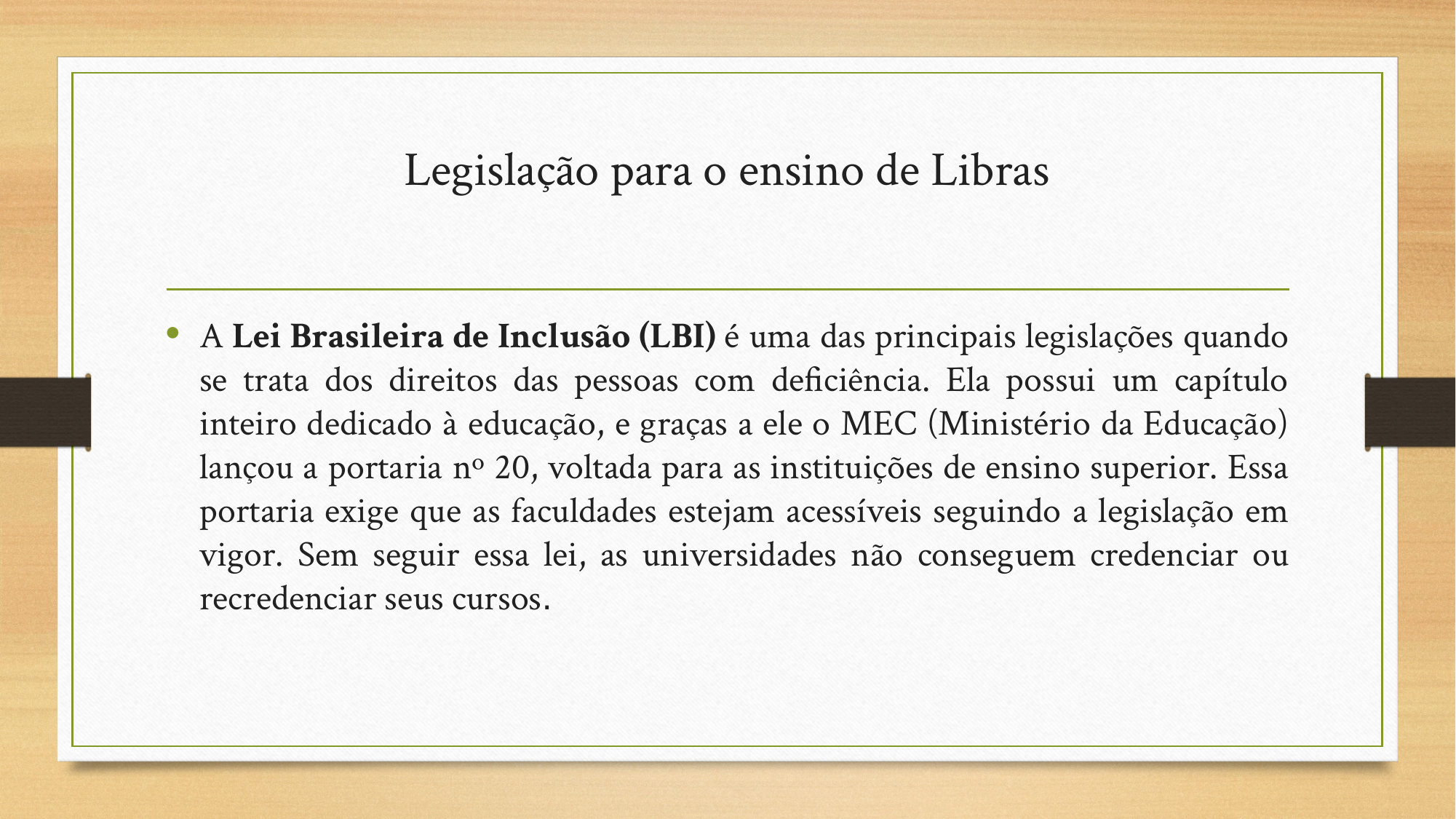

# Legislação para o ensino de Libras
A Lei Brasileira de Inclusão (LBI) é uma das principais legislações quando se trata dos direitos das pessoas com deficiência. Ela possui um capítulo inteiro dedicado à educação, e graças a ele o MEC (Ministério da Educação) lançou a portaria nº 20, voltada para as instituições de ensino superior. Essa portaria exige que as faculdades estejam acessíveis seguindo a legislação em vigor. Sem seguir essa lei, as universidades não conseguem credenciar ou recredenciar seus cursos.